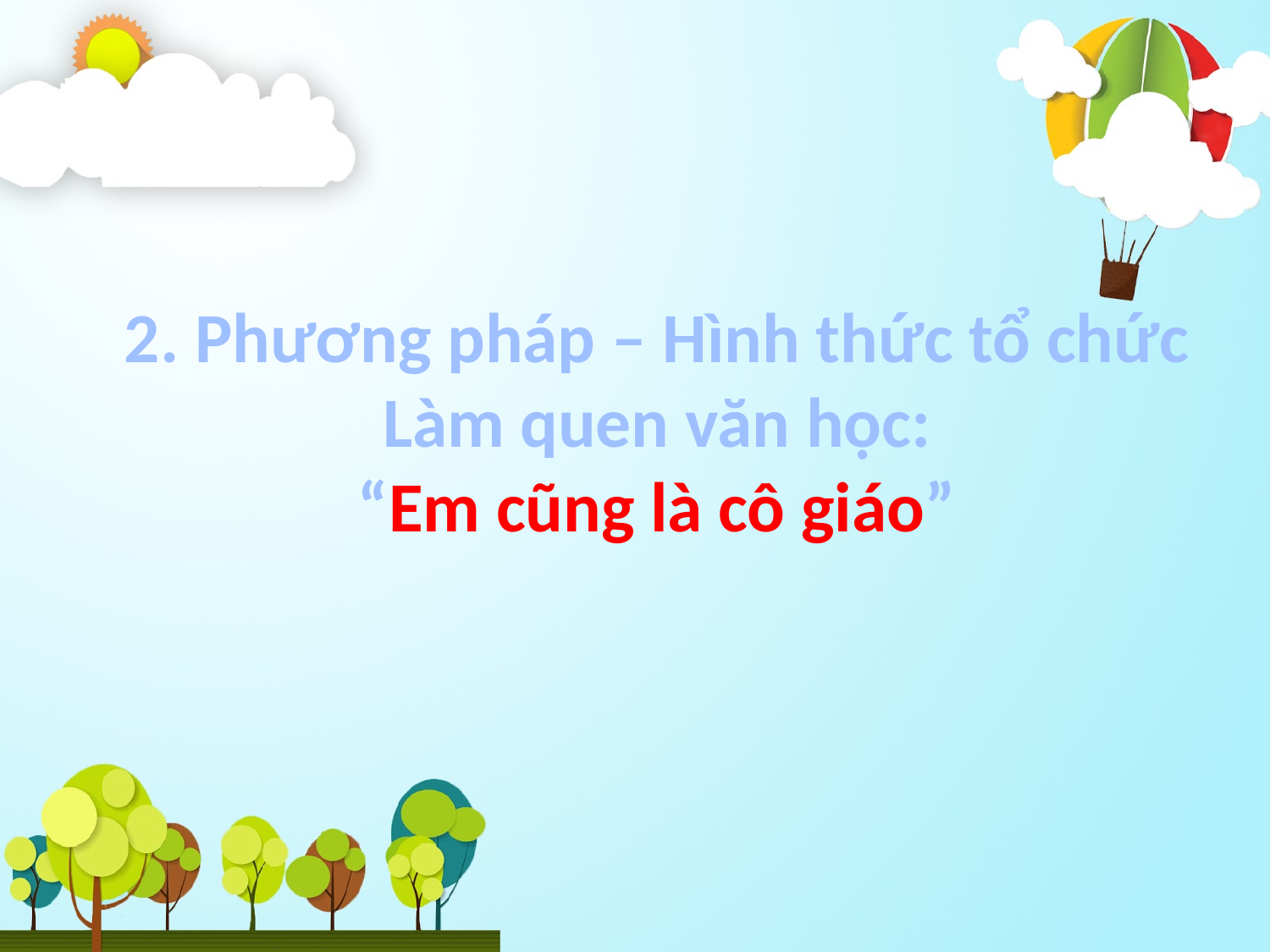

2. Phương pháp – Hình thức tổ chức
Làm quen văn học:
“Em cũng là cô giáo”